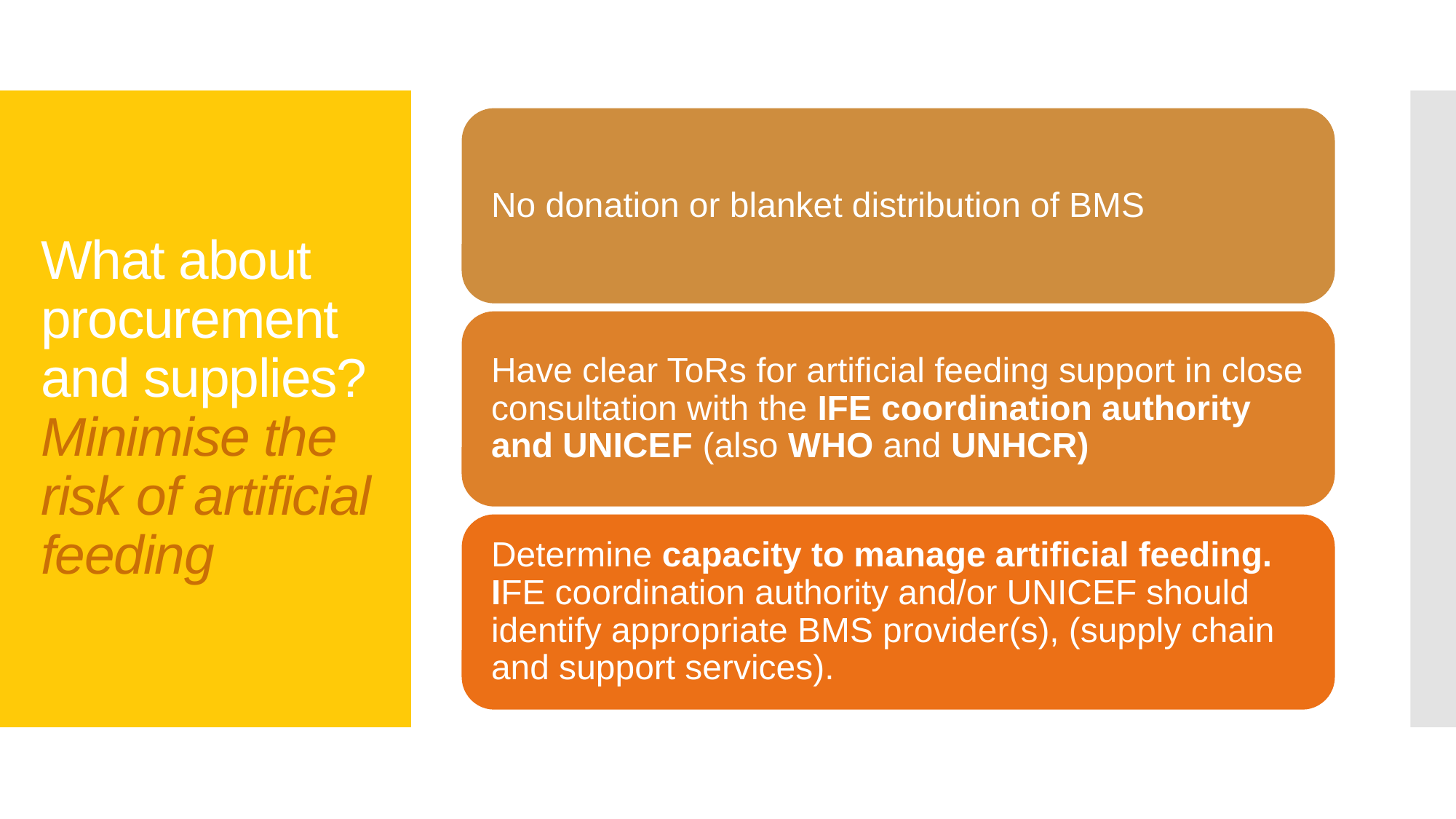

No donation or blanket distribution of BMS
Have clear ToRs for artificial feeding support in close consultation with the IFE coordination authority and UNICEF (also WHO and UNHCR)
Determine capacity to manage artificial feeding. IFE coordination authority and/or UNICEF should identify appropriate BMS provider(s), (supply chain and support services).
# What about procurement and supplies? Minimise the risk of artificial feeding